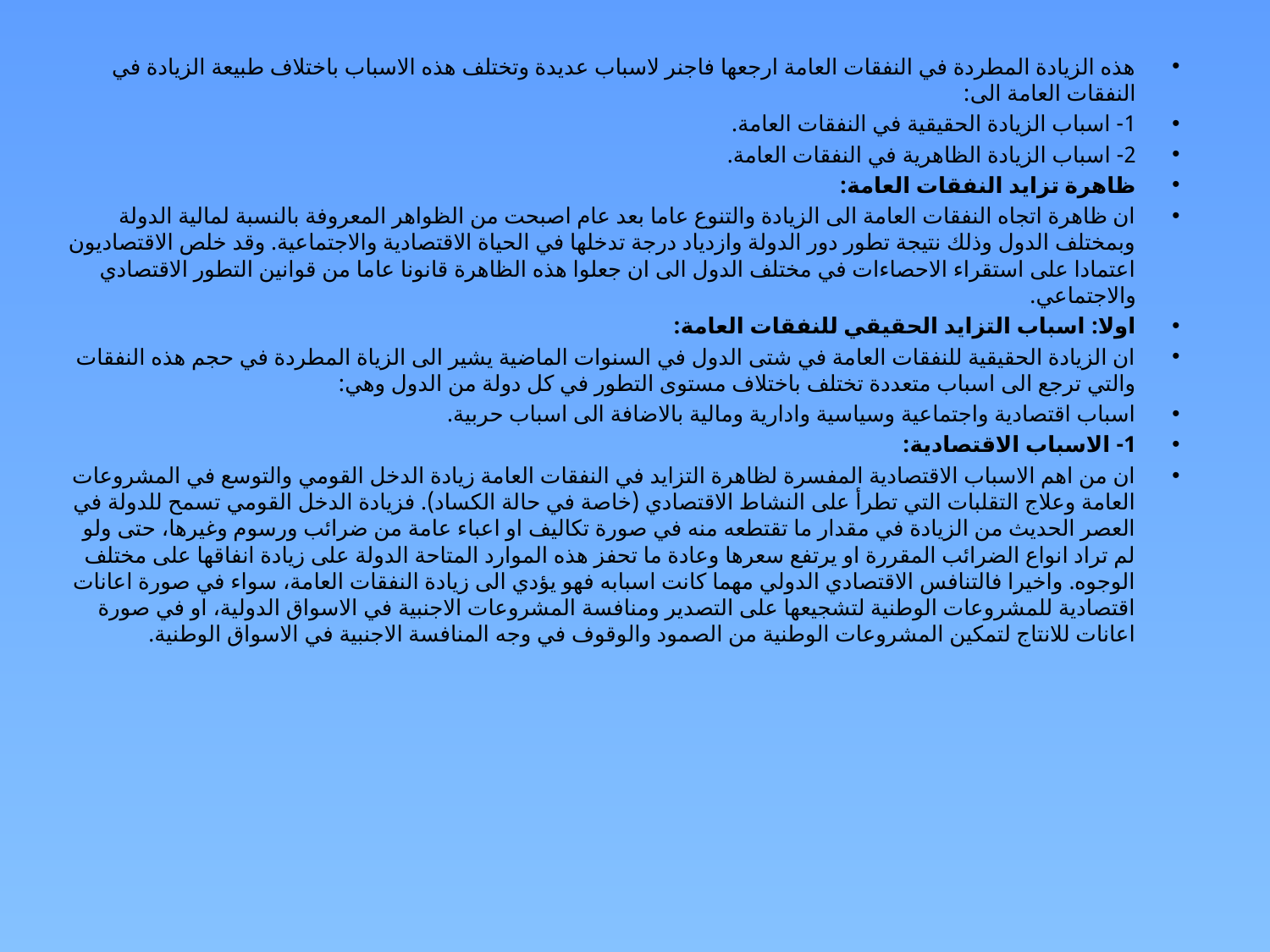

هذه الزيادة المطردة في النفقات العامة ارجعها فاجنر لاسباب عديدة وتختلف هذه الاسباب باختلاف طبيعة الزيادة في النفقات العامة الى:
1- اسباب الزيادة الحقيقية في النفقات العامة.
2- اسباب الزيادة الظاهرية في النفقات العامة.
ظاهرة تزايد النفقات العامة:
ان ظاهرة اتجاه النفقات العامة الى الزيادة والتنوع عاما بعد عام اصبحت من الظواهر المعروفة بالنسبة لمالية الدولة وبمختلف الدول وذلك نتيجة تطور دور الدولة وازدياد درجة تدخلها في الحياة الاقتصادية والاجتماعية. وقد خلص الاقتصاديون اعتمادا على استقراء الاحصاءات في مختلف الدول الى ان جعلوا هذه الظاهرة قانونا عاما من قوانين التطور الاقتصادي والاجتماعي.
اولا: اسباب التزايد الحقيقي للنفقات العامة:
ان الزيادة الحقيقية للنفقات العامة في شتى الدول في السنوات الماضية يشير الى الزياة المطردة في حجم هذه النفقات والتي ترجع الى اسباب متعددة تختلف باختلاف مستوى التطور في كل دولة من الدول وهي:
اسباب اقتصادية واجتماعية وسياسية وادارية ومالية بالاضافة الى اسباب حربية.
1- الاسباب الاقتصادية:
ان من اهم الاسباب الاقتصادية المفسرة لظاهرة التزايد في النفقات العامة زيادة الدخل القومي والتوسع في المشروعات العامة وعلاج التقلبات التي تطرأ على النشاط الاقتصادي (خاصة في حالة الكساد). فزيادة الدخل القومي تسمح للدولة في العصر الحديث من الزيادة في مقدار ما تقتطعه منه في صورة تكاليف او اعباء عامة من ضرائب ورسوم وغيرها، حتى ولو لم تراد انواع الضرائب المقررة او يرتفع سعرها وعادة ما تحفز هذه الموارد المتاحة الدولة على زيادة انفاقها على مختلف الوجوه. واخيرا فالتنافس الاقتصادي الدولي مهما كانت اسبابه فهو يؤدي الى زيادة النفقات العامة، سواء في صورة اعانات اقتصادية للمشروعات الوطنية لتشجيعها على التصدير ومنافسة المشروعات الاجنبية في الاسواق الدولية، او في صورة اعانات للانتاج لتمكين المشروعات الوطنية من الصمود والوقوف في وجه المنافسة الاجنبية في الاسواق الوطنية.